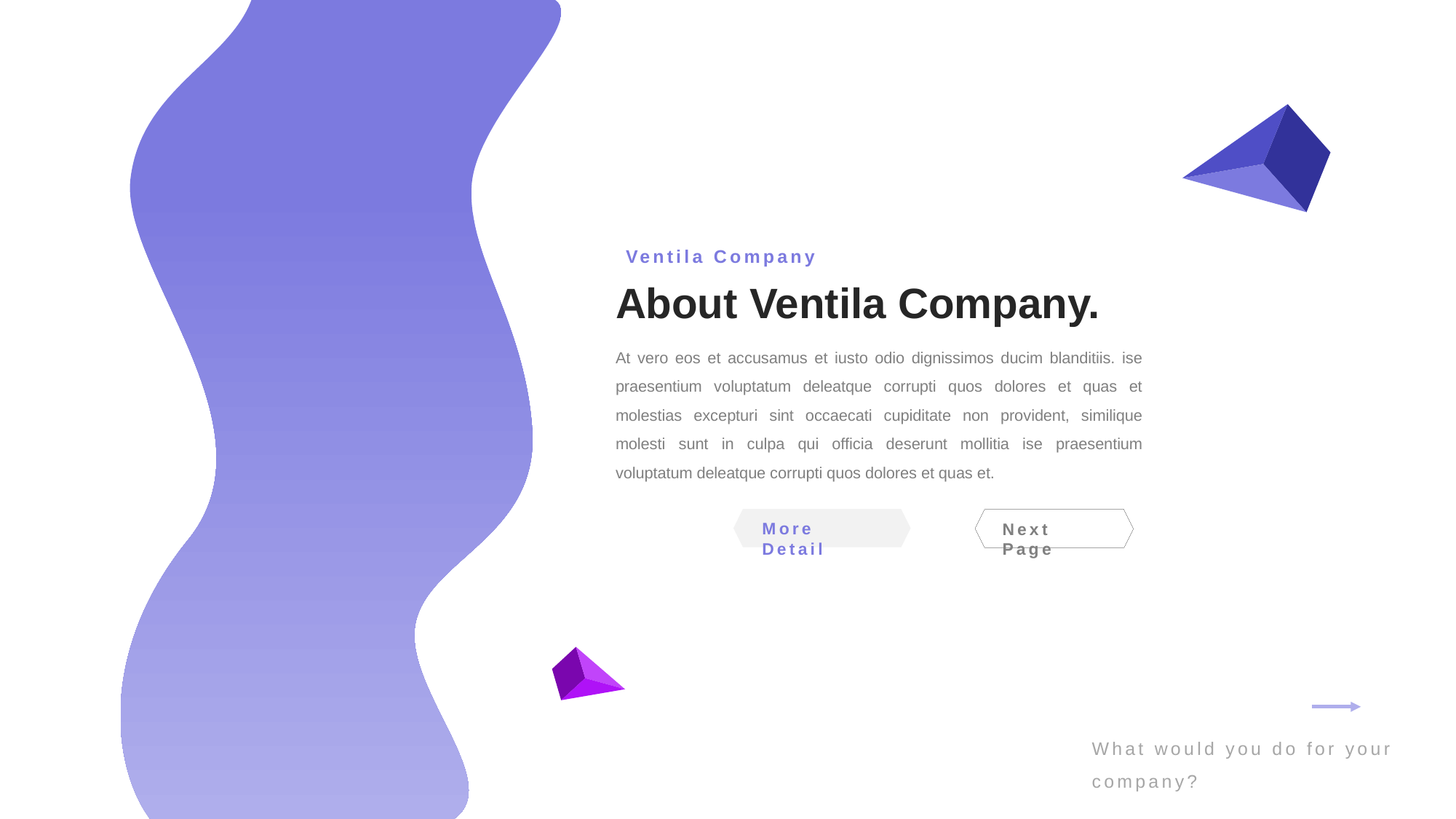

Ventila Company
About Ventila Company.
At vero eos et accusamus et iusto odio dignissimos ducim blanditiis. ise praesentium voluptatum deleatque corrupti quos dolores et quas et molestias excepturi sint occaecati cupiditate non provident, similique molesti sunt in culpa qui officia deserunt mollitia ise praesentium voluptatum deleatque corrupti quos dolores et quas et.
More Detail
Next Page

What would you do for your company?